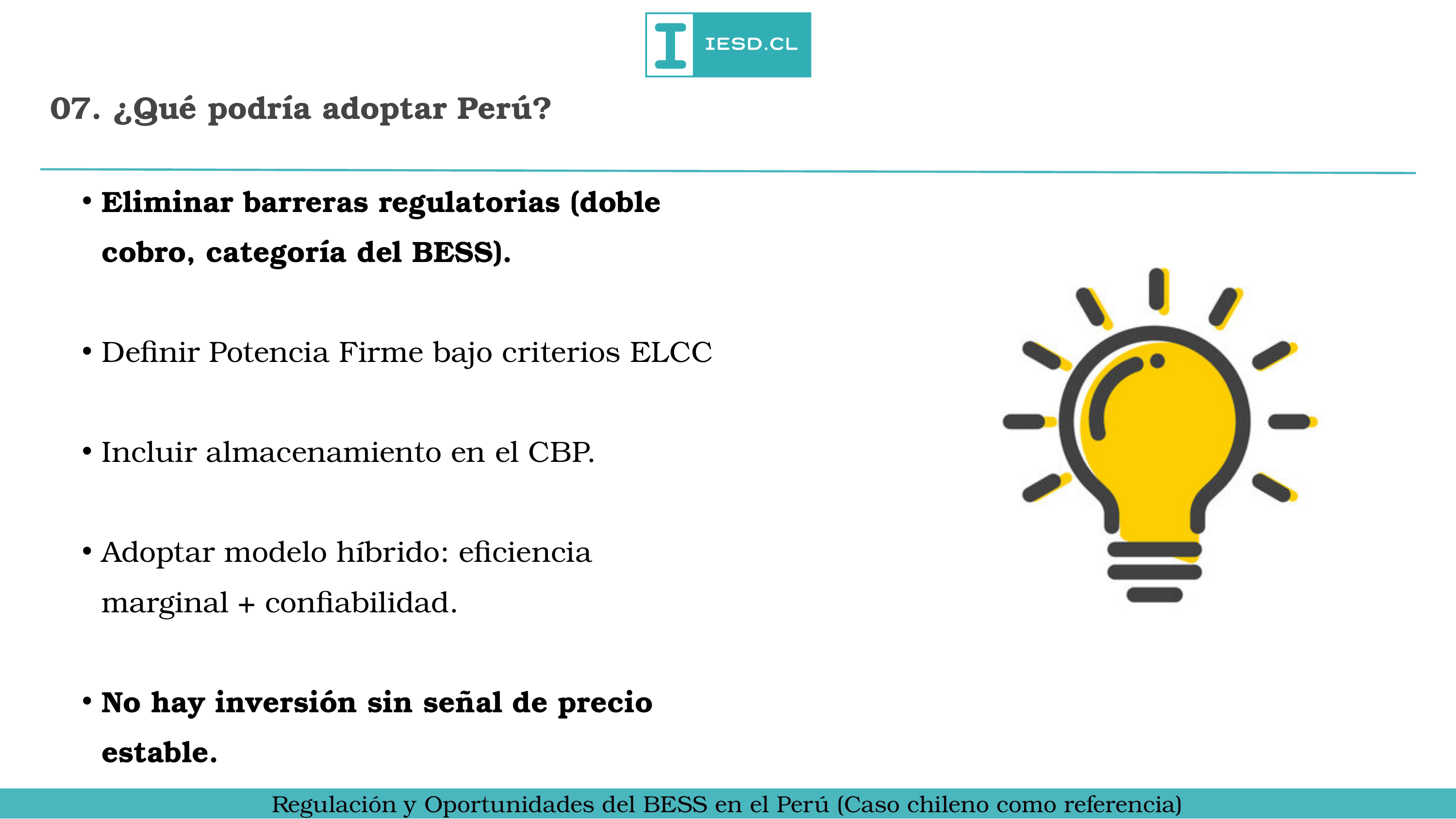

07. ¿Qué podría adoptar Perú?
Eliminar barreras regulatorias (doble cobro, categoría del BESS).

Definir Potencia Firme bajo criterios ELCC

Incluir almacenamiento en el CBP.

Adoptar modelo híbrido: eficiencia marginal + confiabilidad.

No hay inversión sin señal de precio estable.

Regulación y Oportunidades del BESS en el Perú (Caso chileno como referencia)